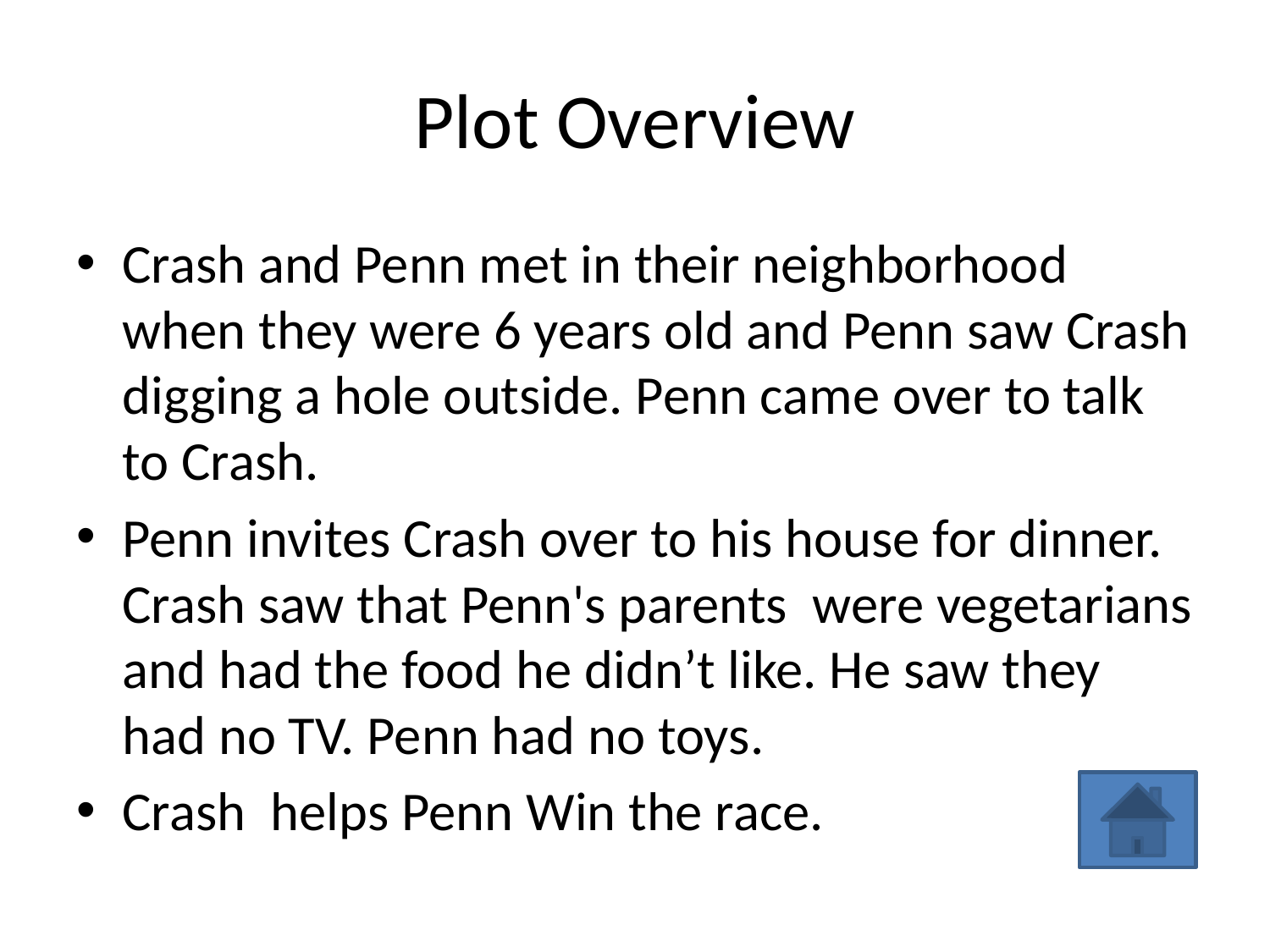

# Plot Overview
Crash and Penn met in their neighborhood when they were 6 years old and Penn saw Crash digging a hole outside. Penn came over to talk to Crash.
Penn invites Crash over to his house for dinner. Crash saw that Penn's parents  were vegetarians and had the food he didn’t like. He saw they had no TV. Penn had no toys.
Crash  helps Penn Win the race.